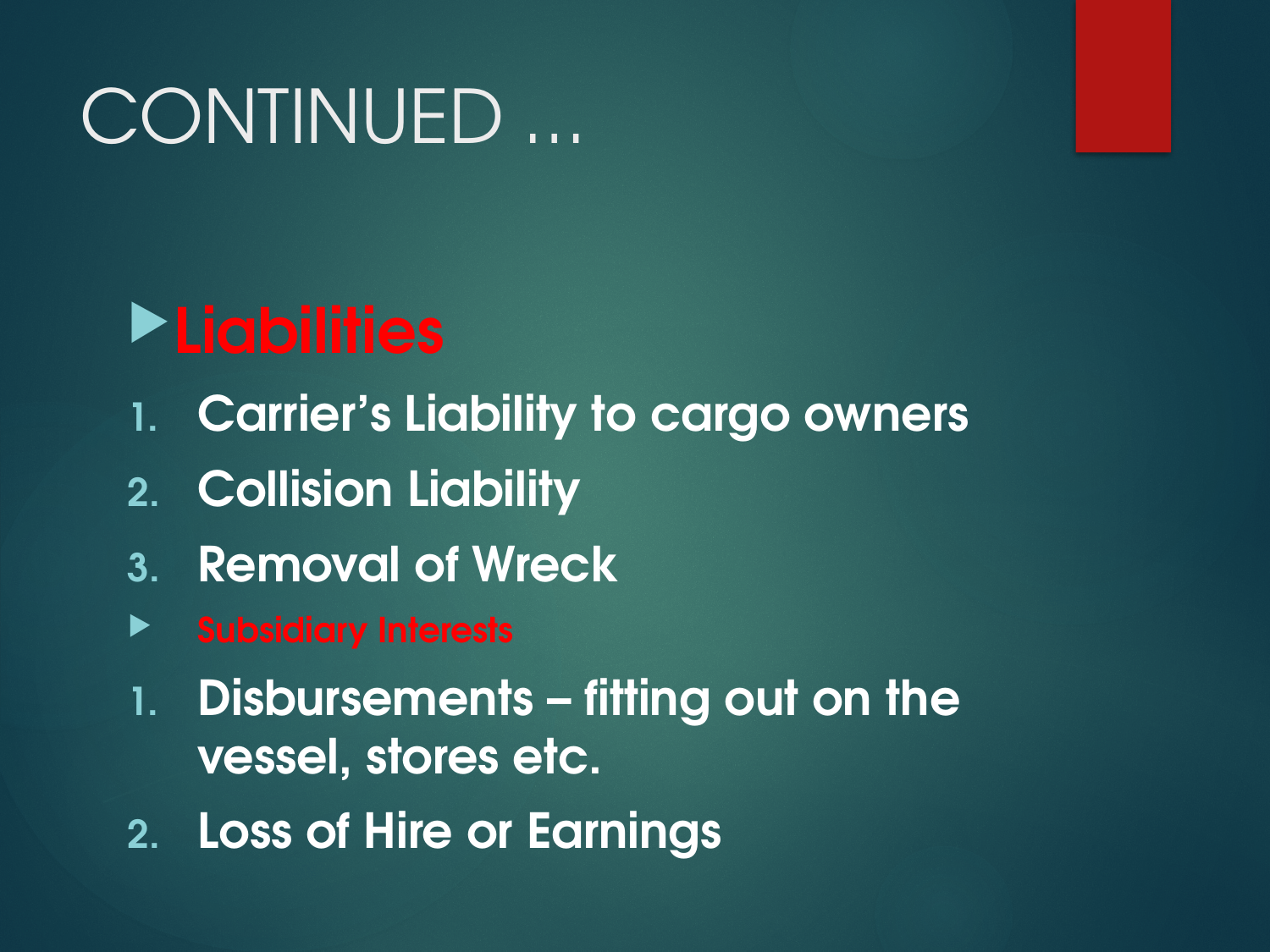

# CONTINUED …
Liabilities
Carrier’s Liability to cargo owners
Collision Liability
Removal of Wreck
Subsidiary Interests
Disbursements – fitting out on the vessel, stores etc.
Loss of Hire or Earnings